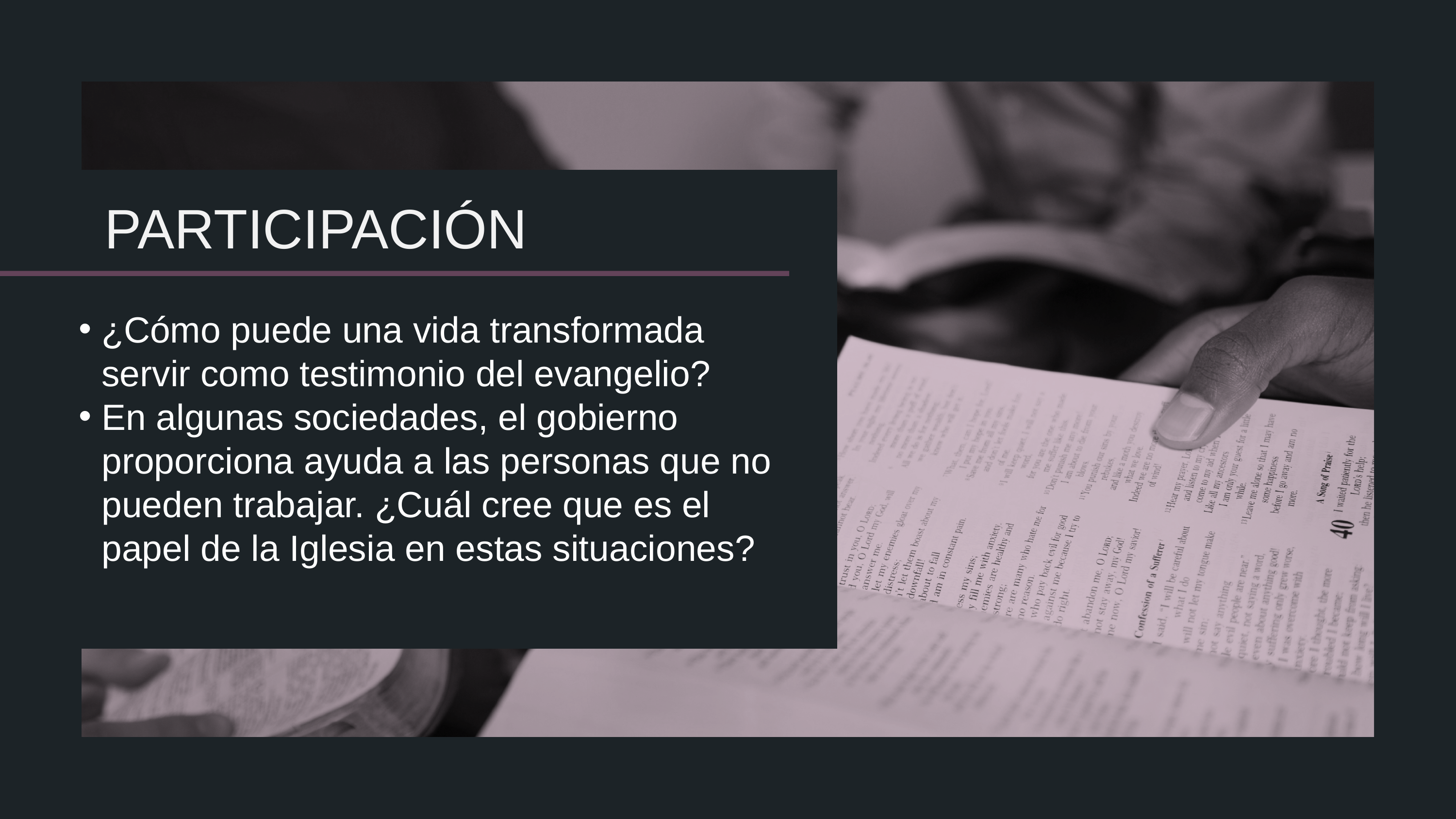

¿Cómo puede una vida transformada servir como testimonio del evangelio?
En algunas sociedades, el gobierno proporciona ayuda a las personas que no pueden trabajar. ¿Cuál cree que es el papel de la Iglesia en estas situaciones?